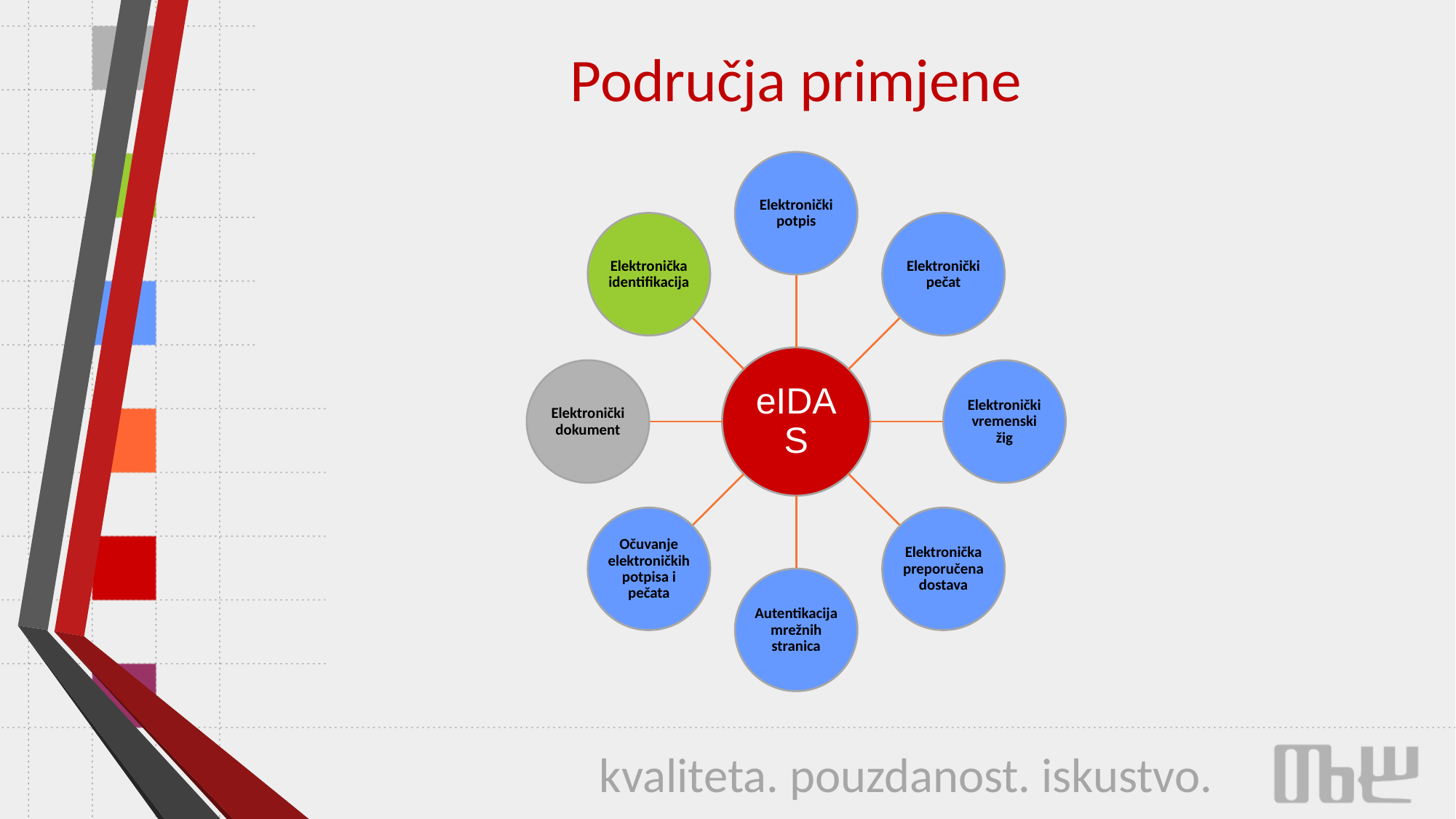

# Područja primjene
eIDAS

Elektronički potpis

Elektronički pečat

Elektronički vremenski žig

Elektronička preporučena dostava

Autentikacija mrežnih stranica

Očuvanje elektroničkih potpisa i pečata

Elektronički dokument

Elektronička identifikacija
kvaliteta. pouzdanost. iskustvo.